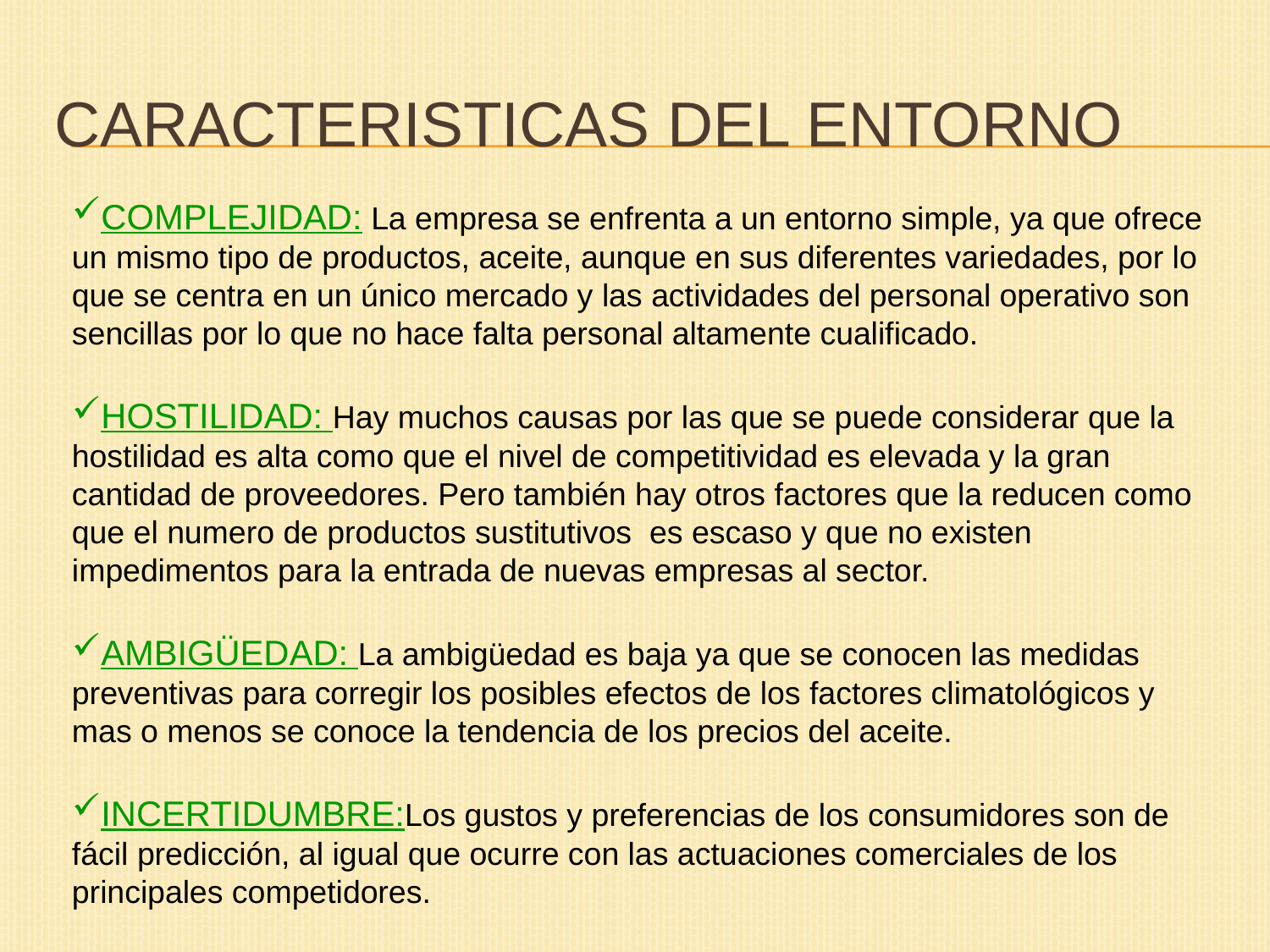

# CARACTERISTICAS DEL ENTORNO
COMPLEJIDAD: La empresa se enfrenta a un entorno simple, ya que ofrece un mismo tipo de productos, aceite, aunque en sus diferentes variedades, por lo que se centra en un único mercado y las actividades del personal operativo son sencillas por lo que no hace falta personal altamente cualificado.

HOSTILIDAD: Hay muchos causas por las que se puede considerar que la hostilidad es alta como que el nivel de competitividad es elevada y la gran cantidad de proveedores. Pero también hay otros factores que la reducen como que el numero de productos sustitutivos  es escaso y que no existen impedimentos para la entrada de nuevas empresas al sector.

AMBIGÜEDAD: La ambigüedad es baja ya que se conocen las medidas preventivas para corregir los posibles efectos de los factores climatológicos y mas o menos se conoce la tendencia de los precios del aceite.

INCERTIDUMBRE:Los gustos y preferencias de los consumidores son de fácil predicción, al igual que ocurre con las actuaciones comerciales de los principales competidores.